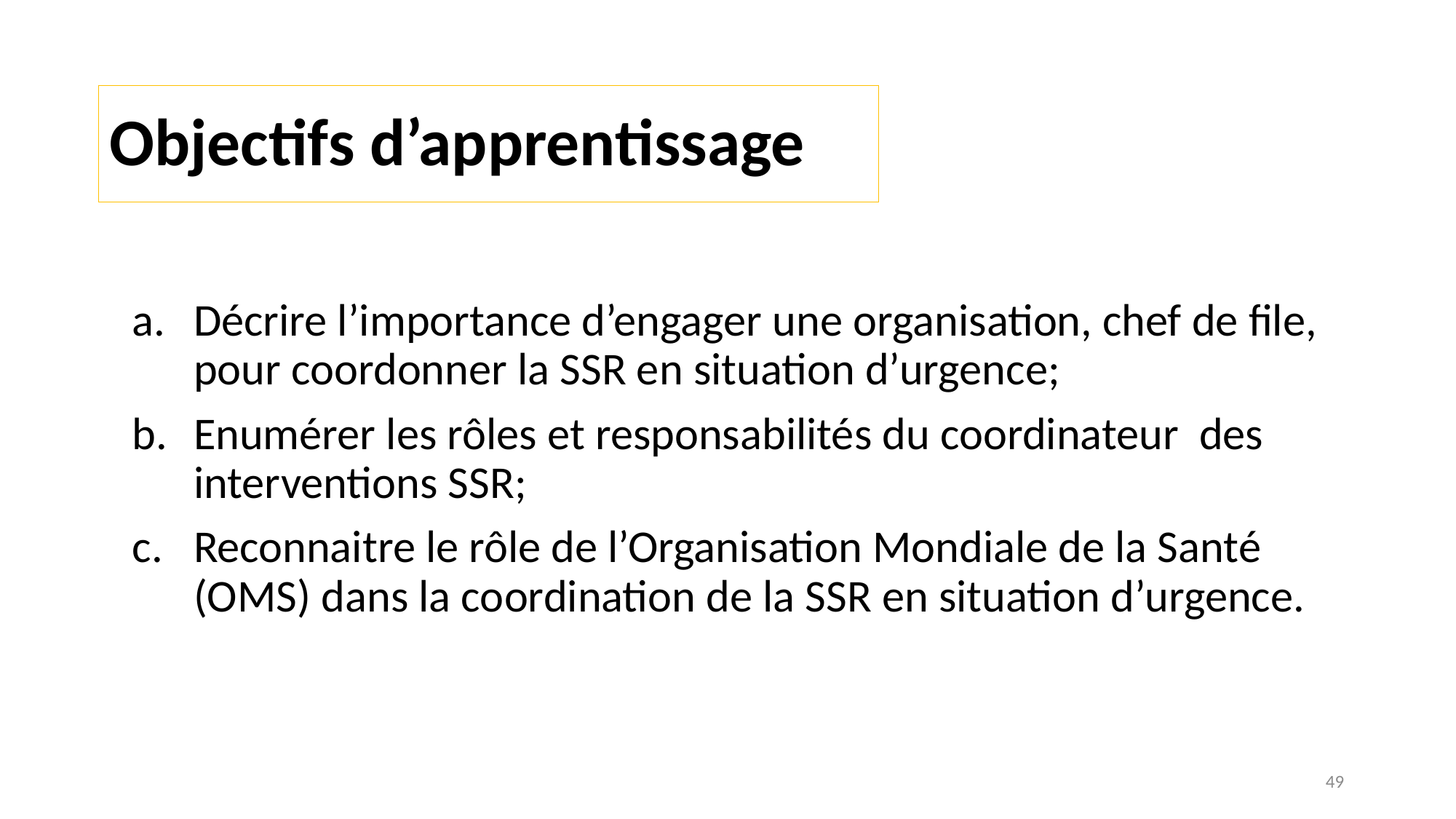

# Objectifs d’apprentissage
Décrire l’importance d’engager une organisation, chef de file, pour coordonner la SSR en situation d’urgence;
Enumérer les rôles et responsabilités du coordinateur  des interventions SSR;
Reconnaitre le rôle de l’Organisation Mondiale de la Santé (OMS) dans la coordination de la SSR en situation d’urgence.

49